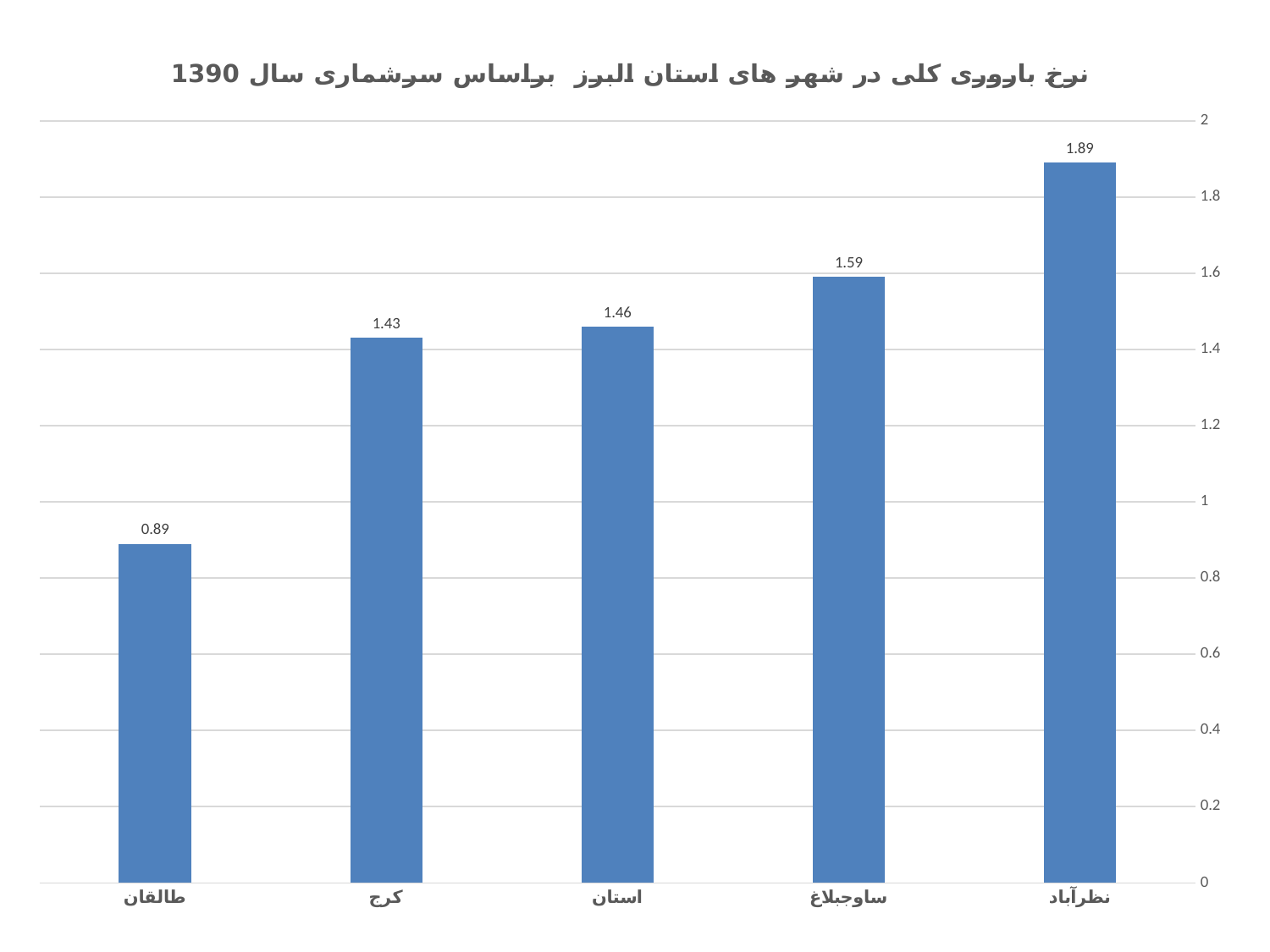

### Chart: نرخ باروری کلی در شهر های استان البرز  براساس سرشماری سال 1390

| Category |  |
|---|---|
| نظرآباد | 1.89 |
| ساوجبلاغ | 1.59 |
| استان | 1.46 |
| کرج | 1.43 |
| طالقان | 0.89 |